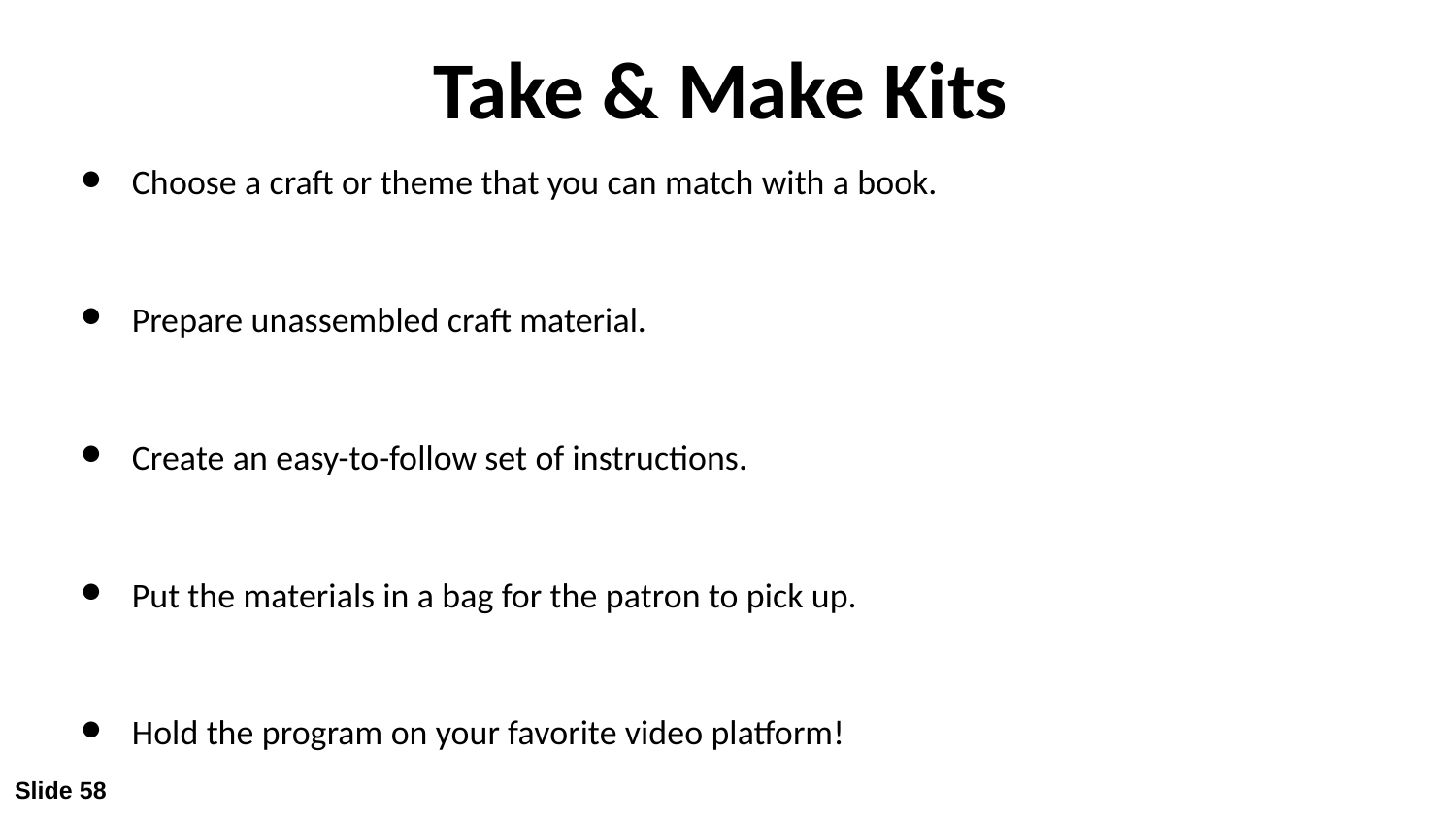

# Take & Make Kits
Choose a craft or theme that you can match with a book.

Prepare unassembled craft material.

Create an easy-to-follow set of instructions.

Put the materials in a bag for the patron to pick up.

Hold the program on your favorite video platform!
Slide 58